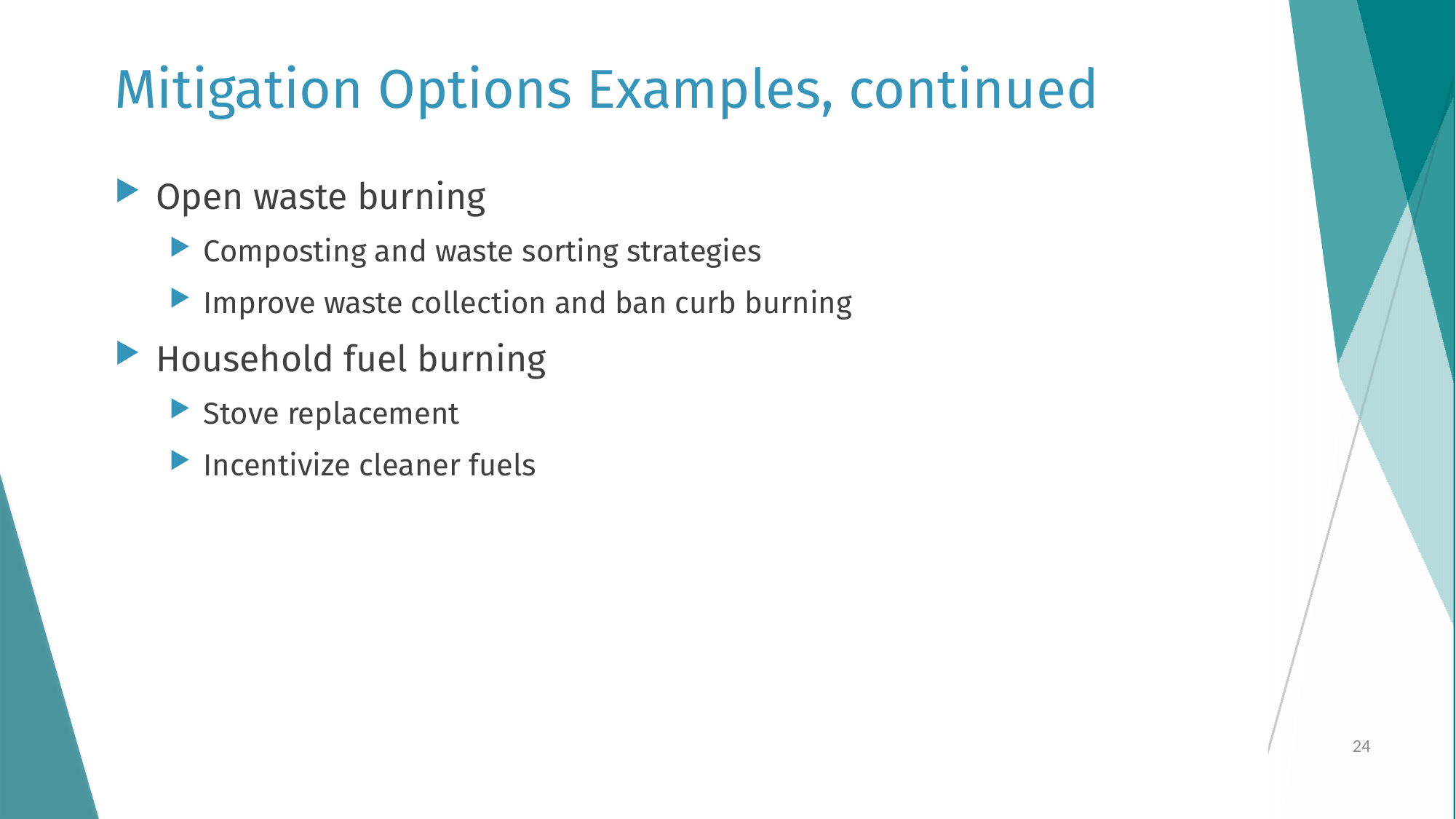

# Mitigation Options Examples, continued
Open waste burning
Composting and waste sorting strategies
Improve waste collection and ban curb burning
Household fuel burning
Stove replacement
Incentivize cleaner fuels

24